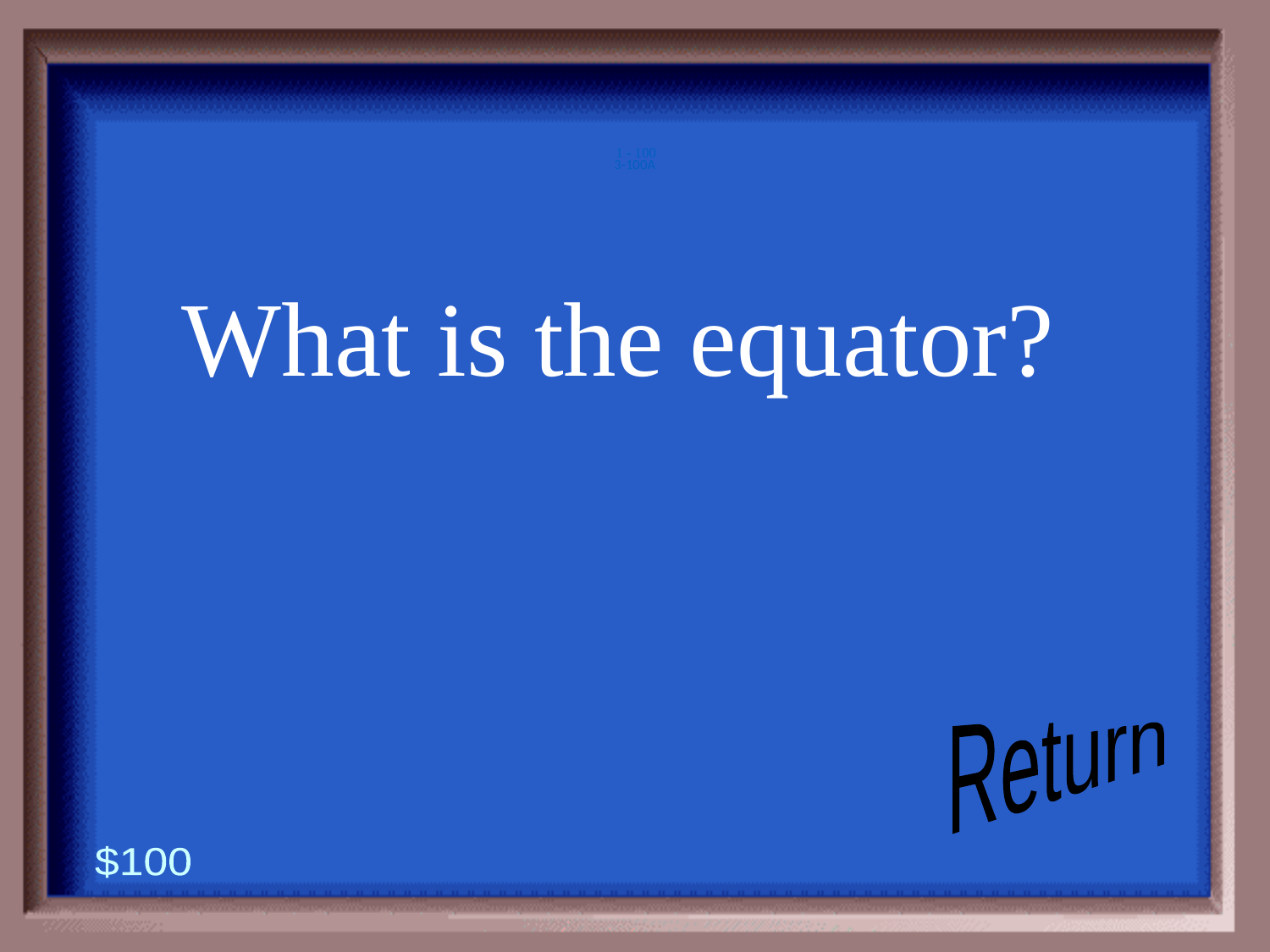

3-100A
1 - 100
What is the equator?
Return
$100